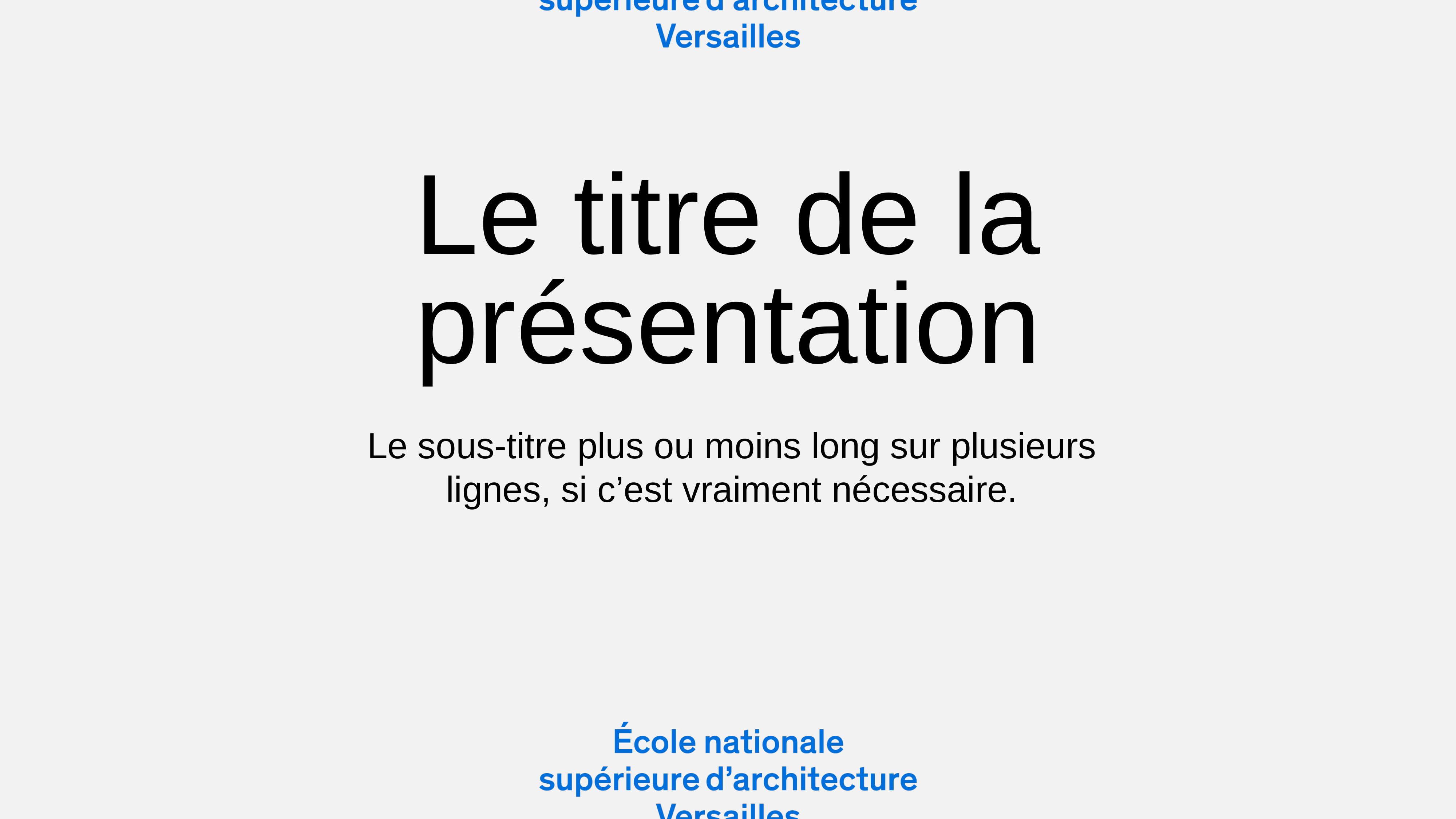

# Le titre de la présentation
Le sous-titre plus ou moins long sur plusieurs lignes, si c’est vraiment nécessaire.